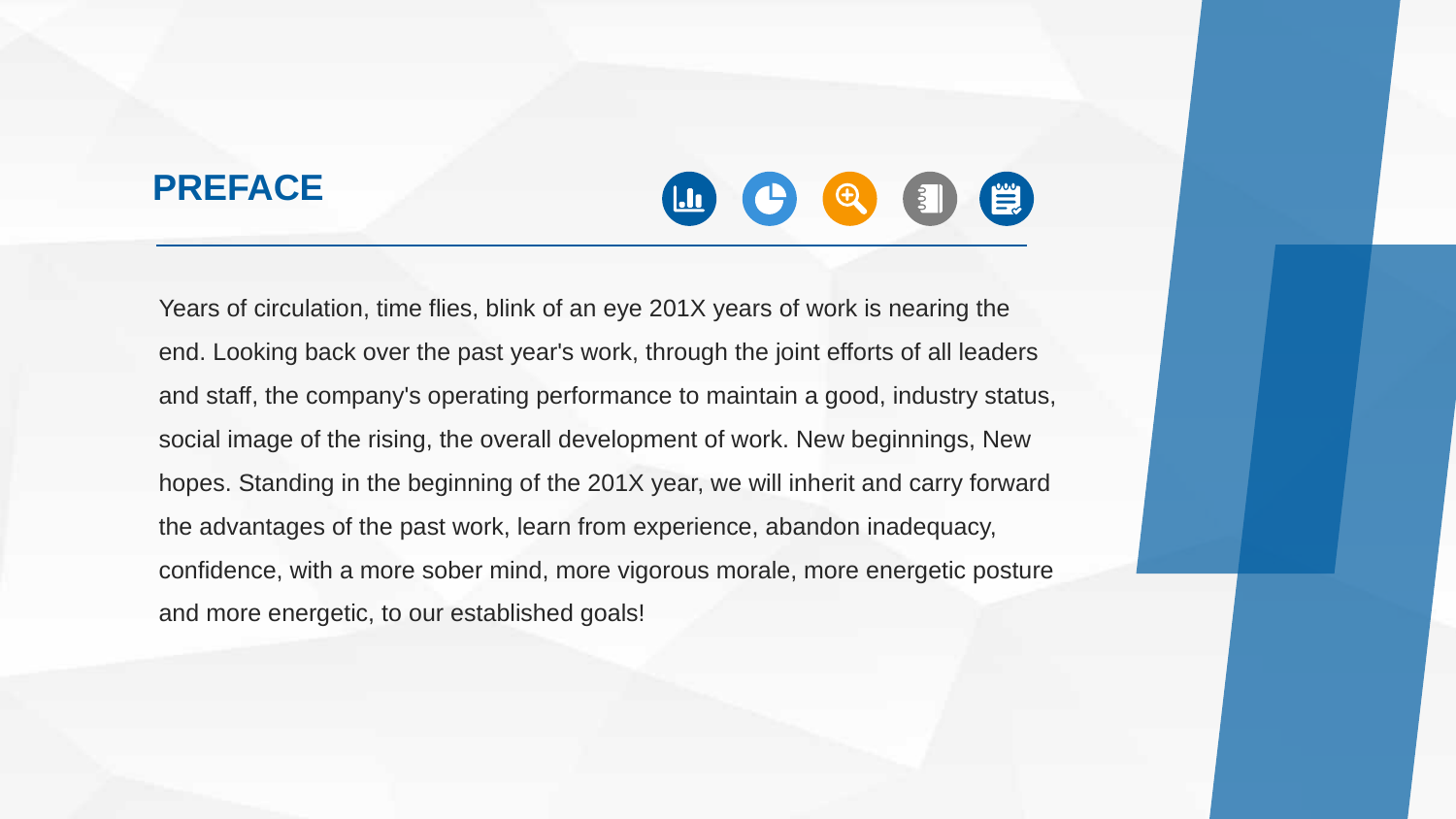

PREFACE

Years of circulation, time flies, blink of an eye 201X years of work is nearing the end. Looking back over the past year's work, through the joint efforts of all leaders and staff, the company's operating performance to maintain a good, industry status, social image of the rising, the overall development of work. New beginnings, New hopes. Standing in the beginning of the 201X year, we will inherit and carry forward the advantages of the past work, learn from experience, abandon inadequacy, confidence, with a more sober mind, more vigorous morale, more energetic posture and more energetic, to our established goals!